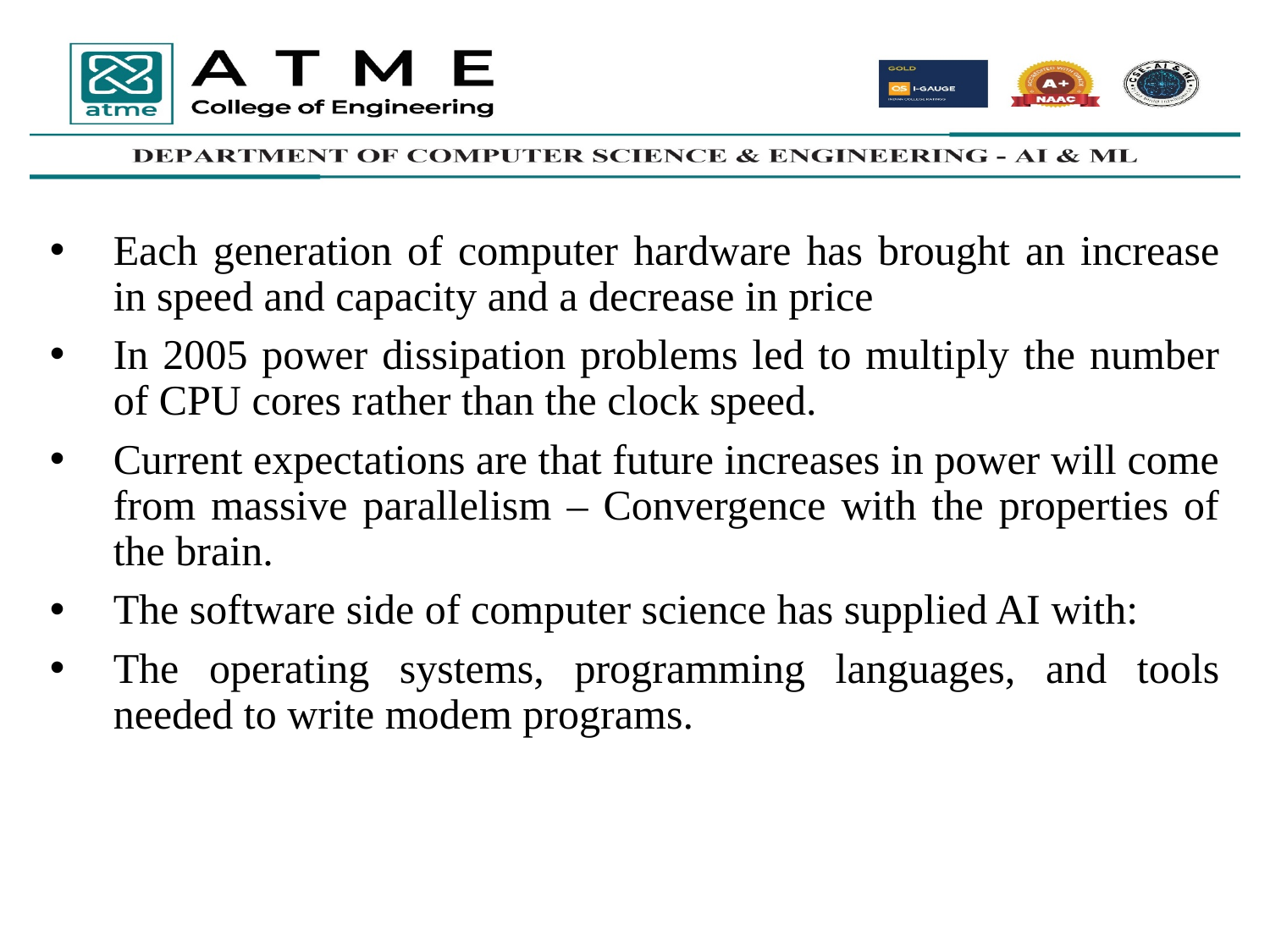

Each generation of computer hardware has brought an increase in speed and capacity and a decrease in price
In 2005 power dissipation problems led to multiply the number of CPU cores rather than the clock speed.
Current expectations are that future increases in power will come from massive parallelism – Convergence with the properties of the brain.
The software side of computer science has supplied AI with:
The operating systems, programming languages, and tools needed to write modem programs.